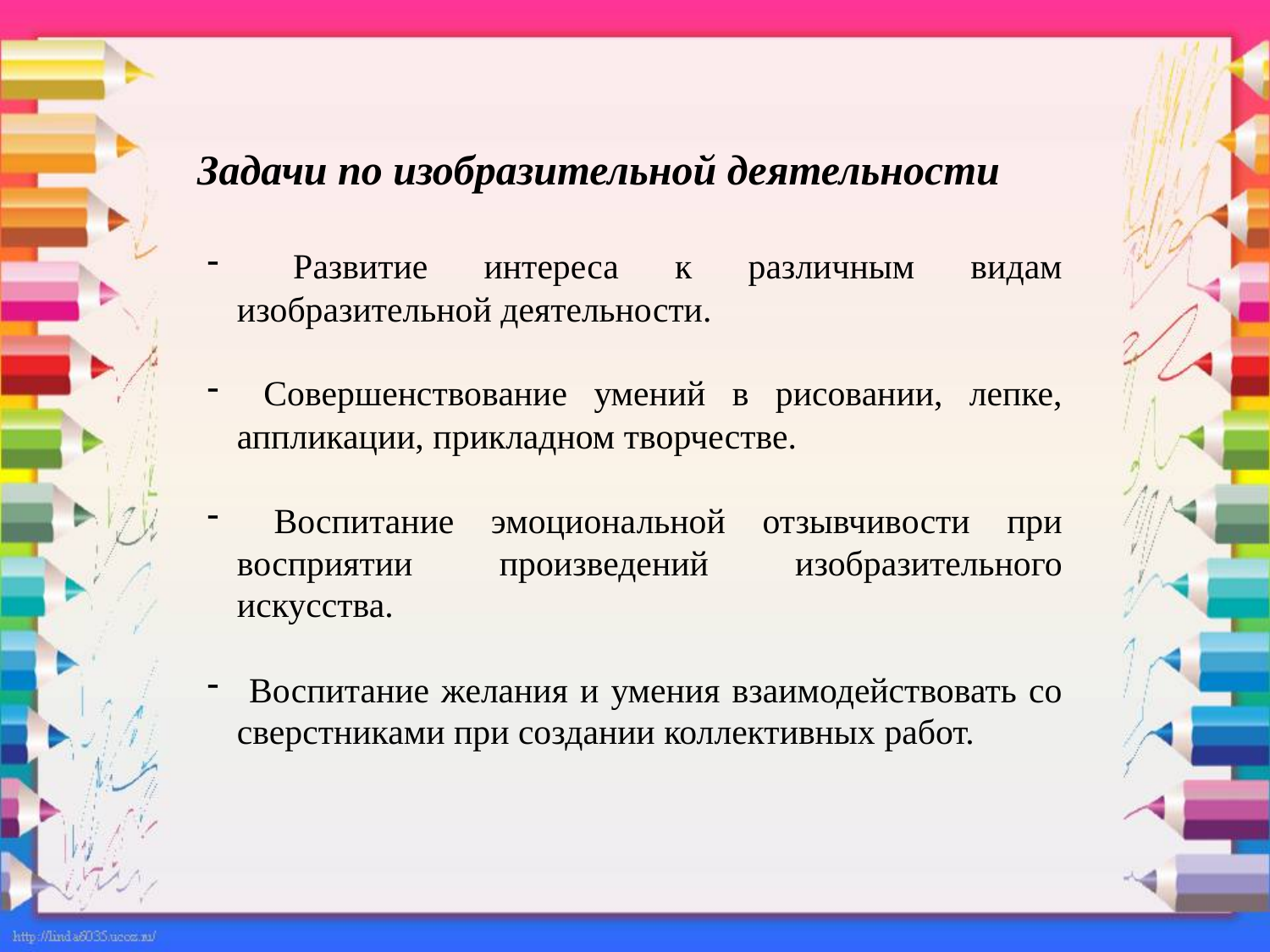

Задачи по изобразительной деятельности

 Развитие интереса к различным видам изобразительной деятельности.

 Совершенствование умений в рисовании, лепке, аппликации, прикладном творчестве.

 Воспитание эмоциональной отзывчивости при восприятии произведений изобразительного искусства.

 Воспитание желания и умения взаимодействовать со сверстниками при создании коллективных работ.